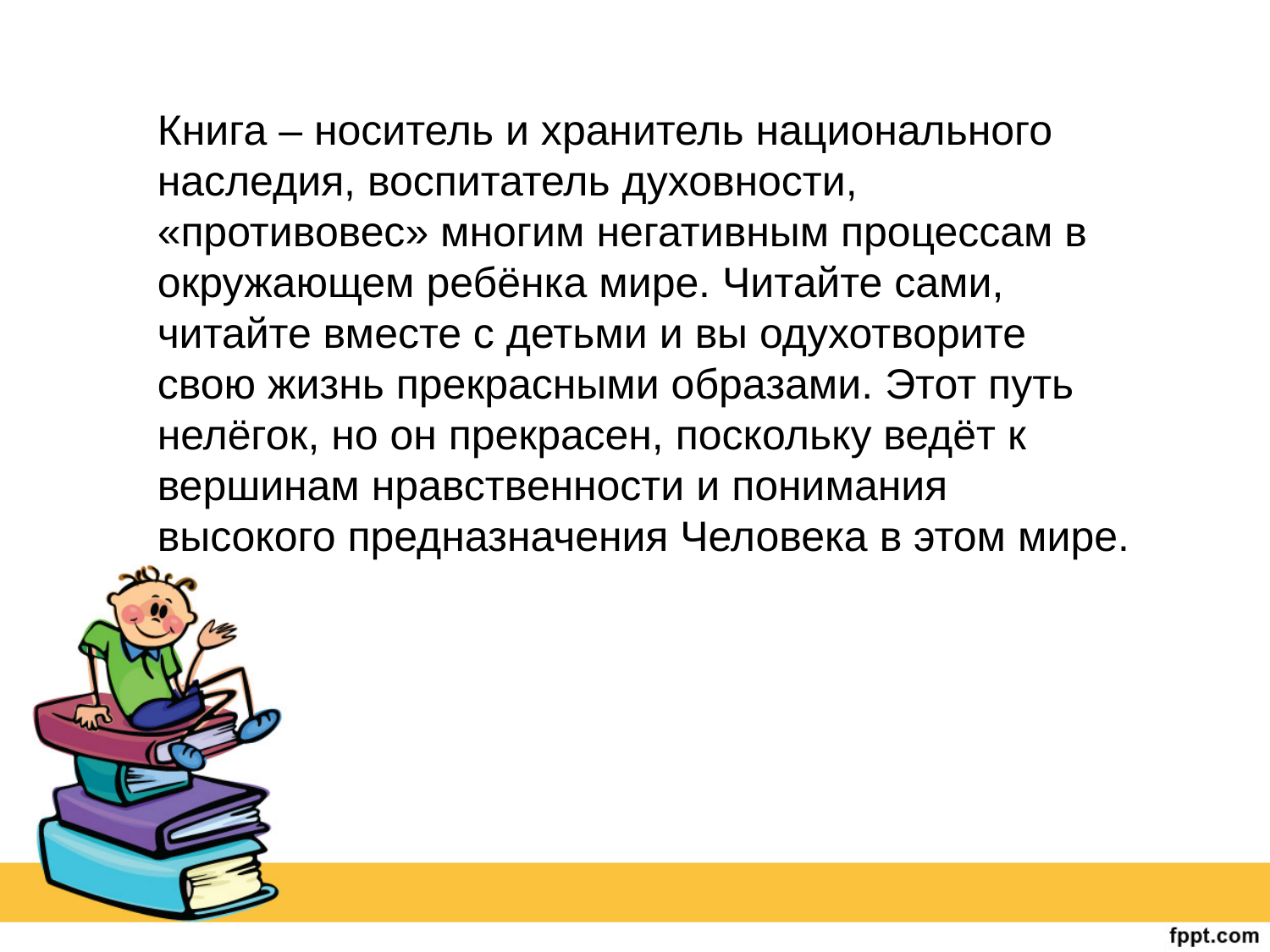

Книга – носитель и хранитель национального наследия, воспитатель духовности, «противовес» многим негативным процессам в окружающем ребёнка мире. Читайте сами, читайте вместе с детьми и вы одухотворите свою жизнь прекрасными образами. Этот путь нелёгок, но он прекрасен, поскольку ведёт к вершинам нравственности и понимания высокого предназначения Человека в этом мире.